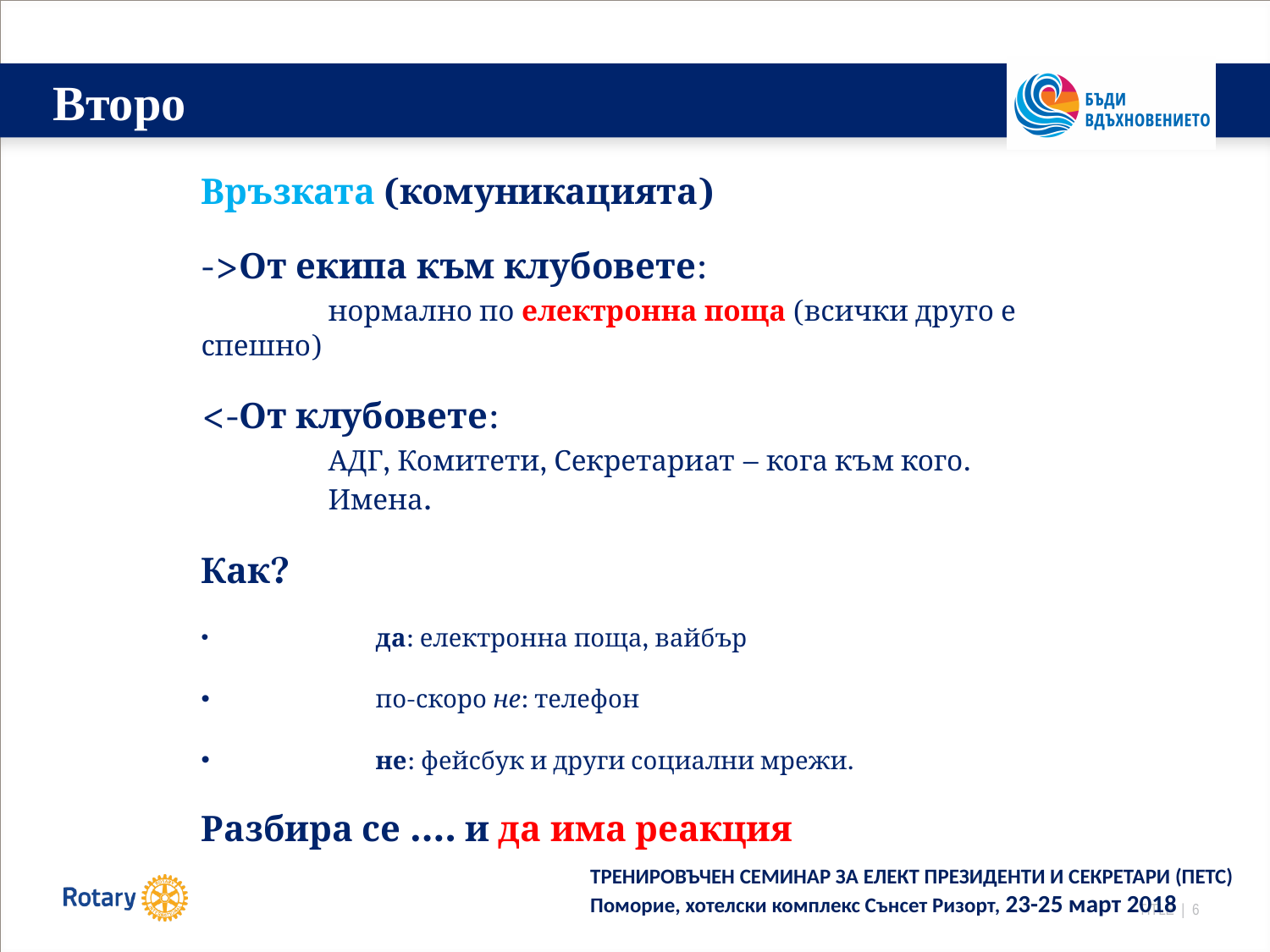

# Второ
Връзката (комуникацията)
->От екипа към клубовете:
	нормално по електронна поща (всички друго е спешно)
<-От клубовете:
	АДГ, Комитети, Секретариат – кога към кого.
	Имена.
Как?
	да: електронна поща, вайбър
	по-скоро не: телефон
	не: фейсбук и други социални мрежи.
Разбира се .... и да има реакция